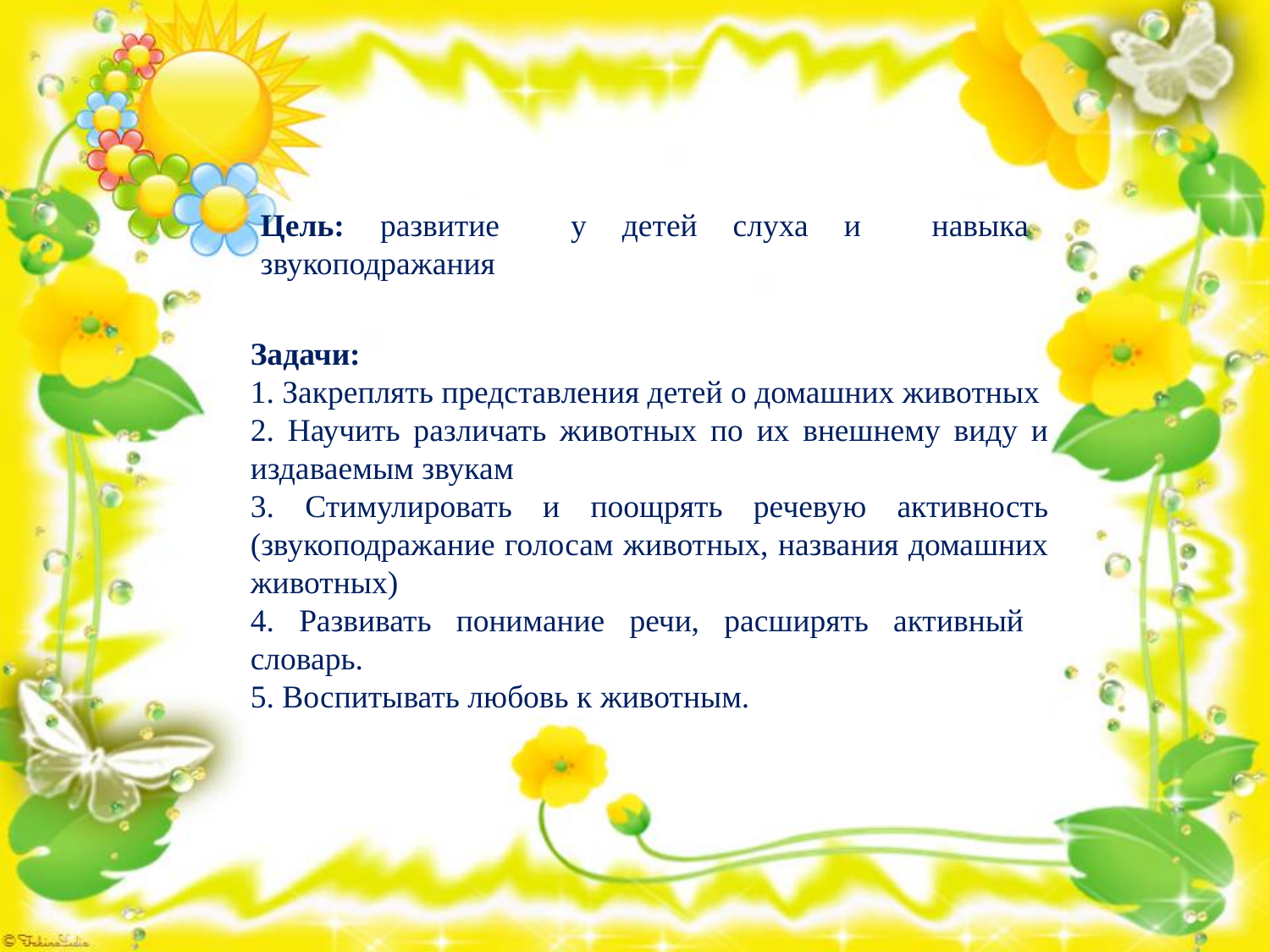

#
Цель: развитие  у детей слуха и  навыка звукоподражания

Задачи:
1. Закреплять представления детей о домашних животных
2. Научить различать животных по их внешнему виду и издаваемым звукам
3. Стимулировать и поощрять речевую активность (звукоподражание голосам животных, названия домашних животных)
4. Развивать понимание речи, расширять активный  словарь.
5. Воспитывать любовь к животным.